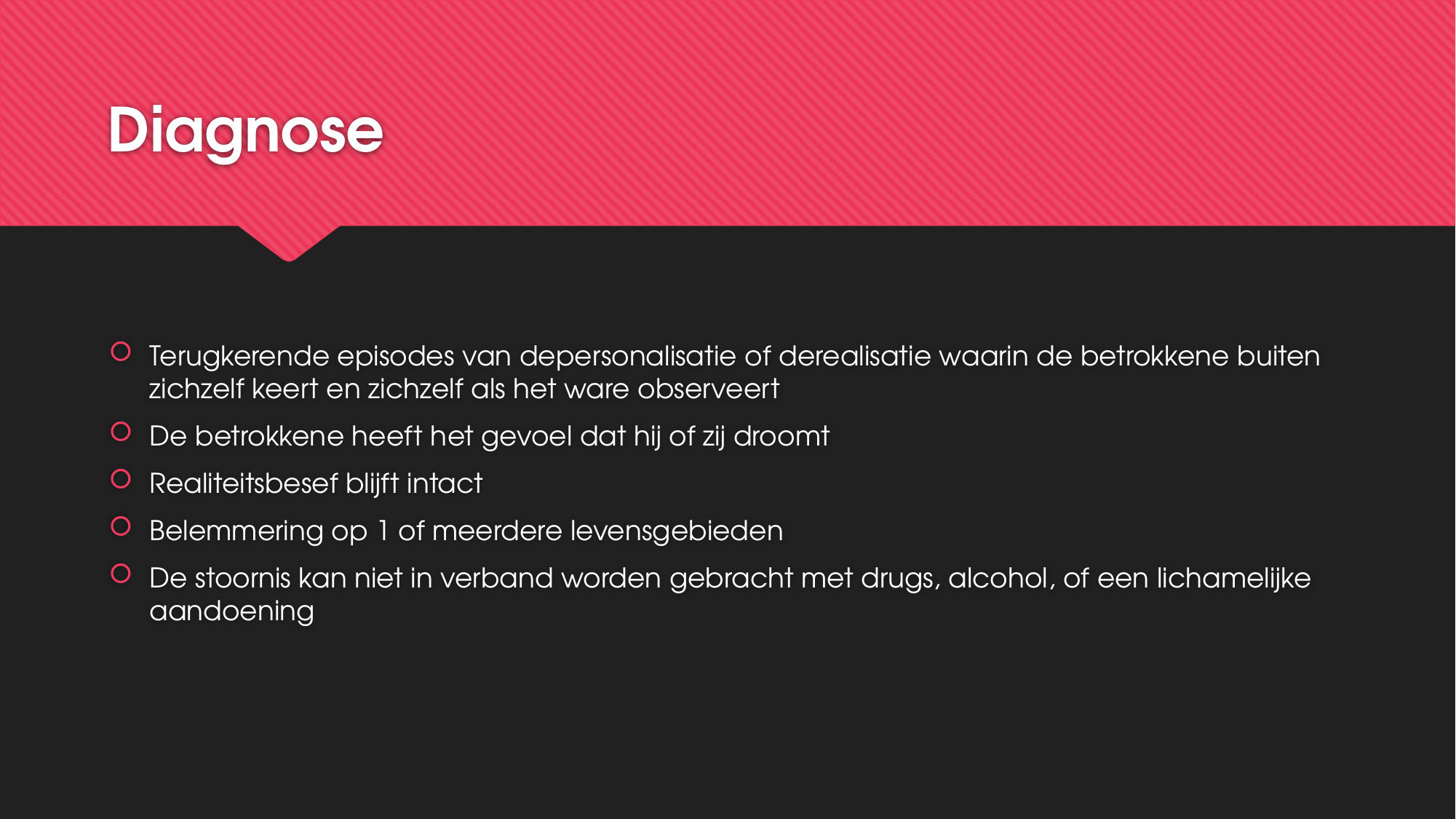

# Diagnose
Terugkerende episodes van depersonalisatie of derealisatie waarin de betrokkene buiten zichzelf keert en zichzelf als het ware observeert
De betrokkene heeft het gevoel dat hij of zij droomt
Realiteitsbesef blijft intact
Belemmering op 1 of meerdere levensgebieden
De stoornis kan niet in verband worden gebracht met drugs, alcohol, of een lichamelijke aandoening